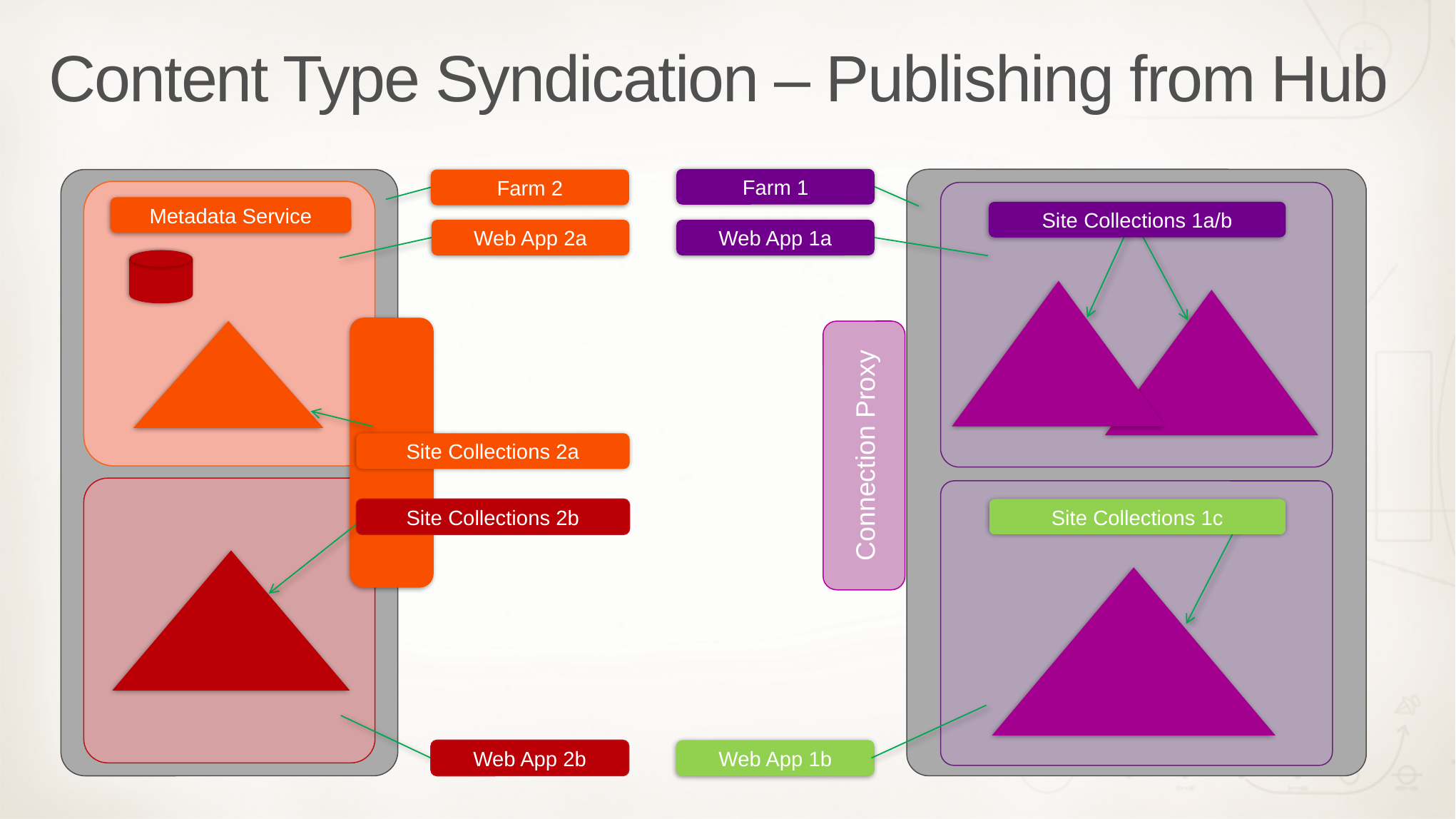

# Content Type Syndication – Publishing from Hub
Farm 1

Farm 2

Metadata Service
Site Collections 1a/b
Web App 2a
Web App 1a

Connection Proxy
Site Collections 2a

Site Collections 2b
Site Collections 1c

Web App 2b
Web App 1b